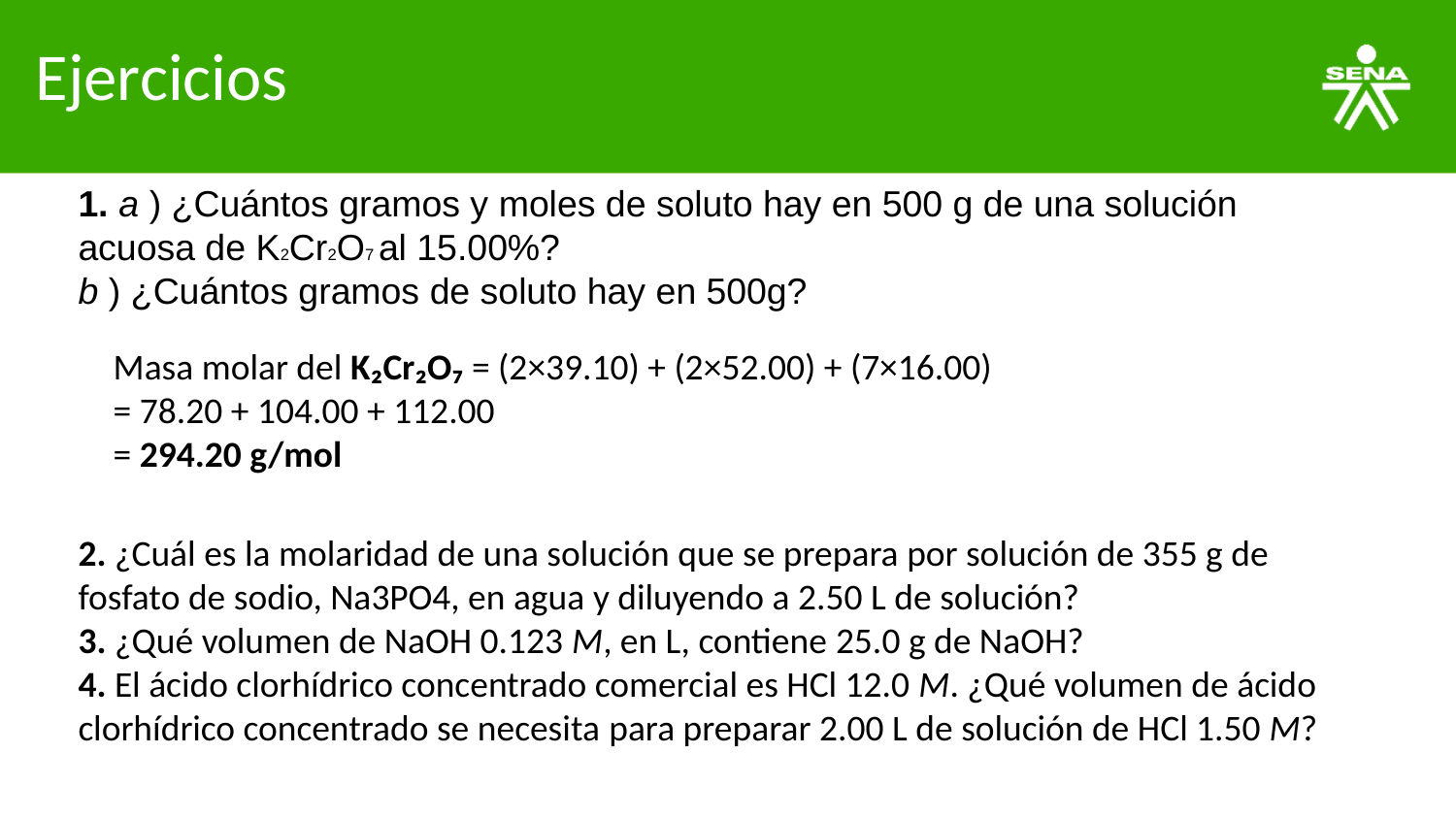

# Ejercicios
1. a ) ¿Cuántos gramos y moles de soluto hay en 500 g de una solución acuosa de K2Cr2O7 al 15.00%?
b ) ¿Cuántos gramos de soluto hay en 500g?

2. ¿Cuál es la molaridad de una solución que se prepara por solución de 355 g de fosfato de sodio, Na3PO4, en agua y diluyendo a 2.50 L de solución?
3. ¿Qué volumen de NaOH 0.123 M, en L, contiene 25.0 g de NaOH?
4. El ácido clorhídrico concentrado comercial es HCl 12.0 M. ¿Qué volumen de ácido clorhídrico concentrado se necesita para preparar 2.00 L de solución de HCl 1.50 M?
Masa molar del K₂Cr₂O₇ = (2×39.10) + (2×52.00) + (7×16.00)
= 78.20 + 104.00 + 112.00
= 294.20 g/mol